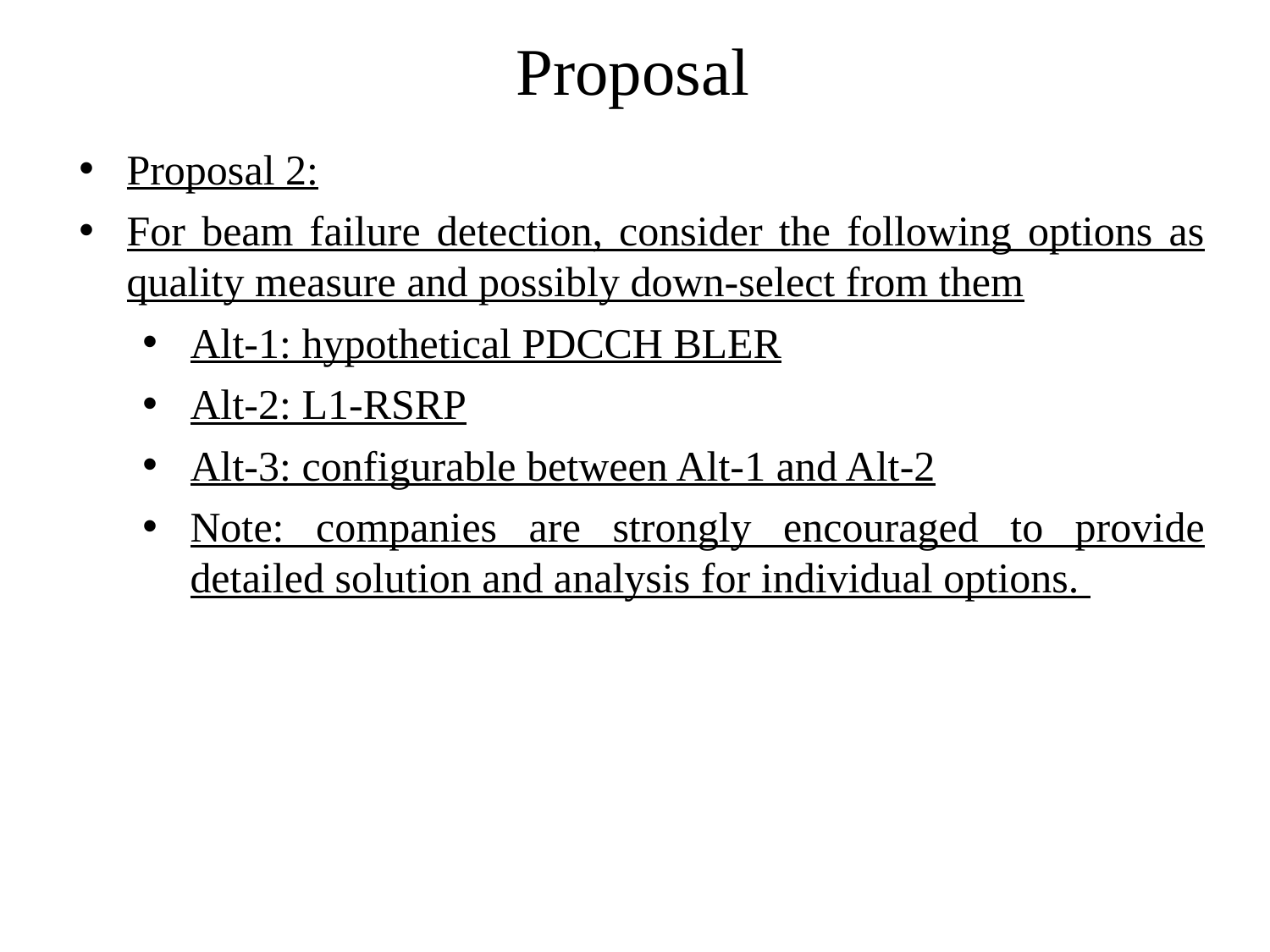

# Proposal
Proposal 2:
For beam failure detection, consider the following options as quality measure and possibly down-select from them
Alt-1: hypothetical PDCCH BLER
Alt-2: L1-RSRP
Alt-3: configurable between Alt-1 and Alt-2
Note: companies are strongly encouraged to provide detailed solution and analysis for individual options.

If the estimated link qualities are all below the threshold of beam failure detection within a configured monitoring window, beam failure event is declared